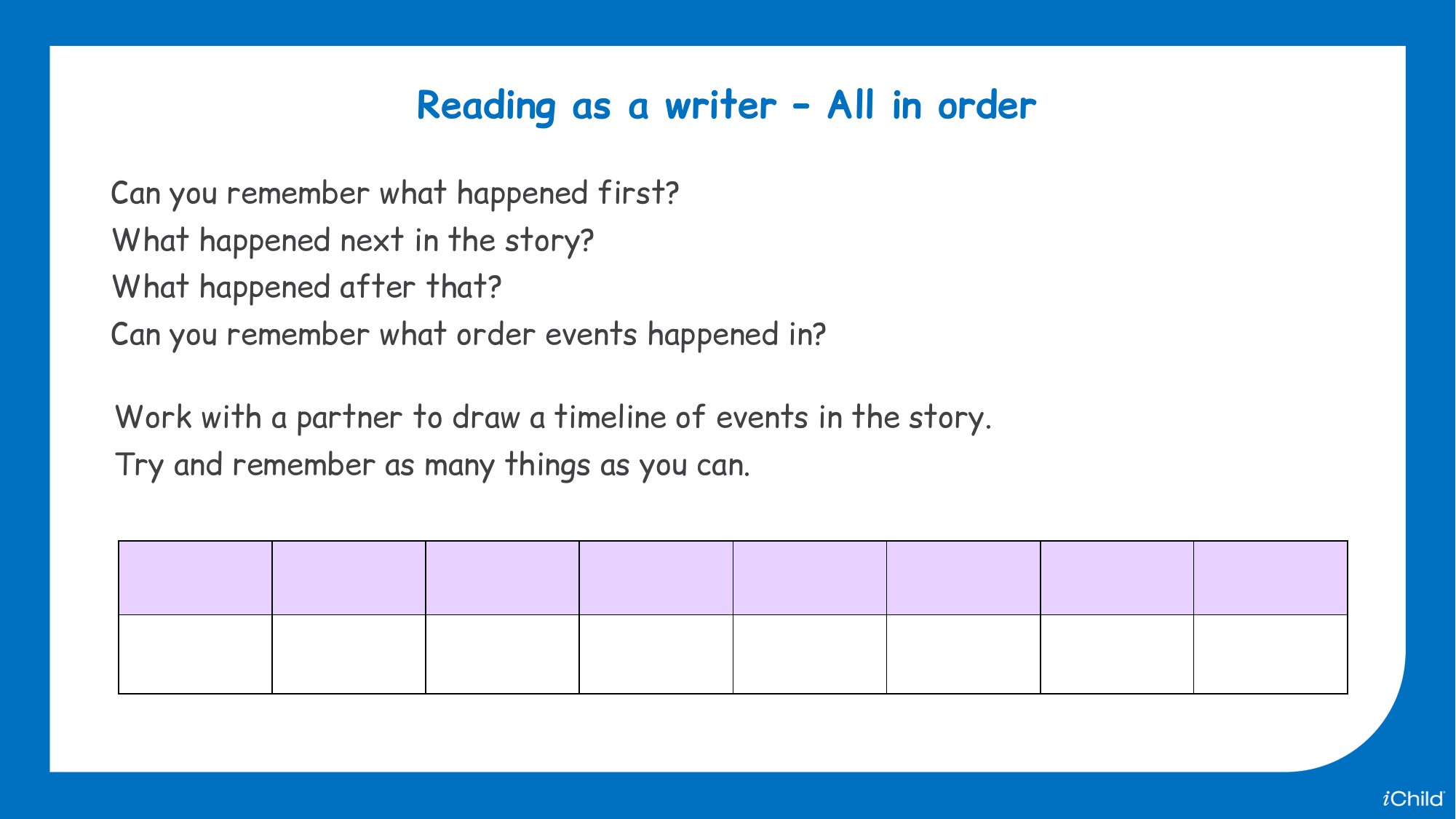

Reading as a writer – All in order
Can you remember what happened first?
What happened next in the story?
What happened after that?
Can you remember what order events happened in?
Work with a partner to draw a timeline of events in the story.
Try and remember as many things as you can.
|  |  |  |  |  |  |  |  |
| --- | --- | --- | --- | --- | --- | --- | --- |
|  |  |  |  |  |  |  |  |